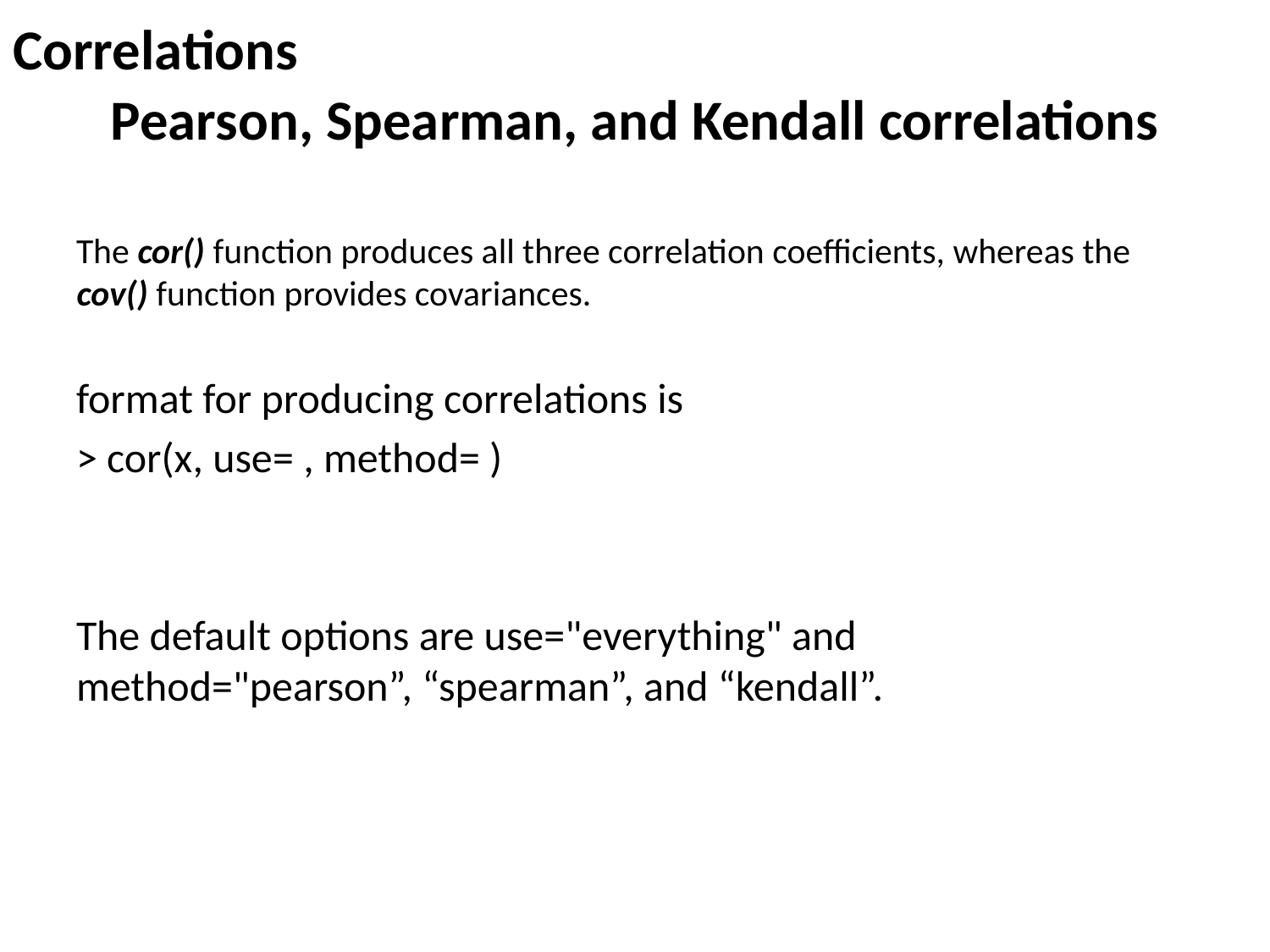

Correlations
# Pearson, Spearman, and Kendall correlations
The cor() function produces all three correlation coefficients, whereas the cov() function provides covariances.

format for producing correlations is
> cor(x, use= , method= )

The default options are use="everything" and method="pearson”, “spearman”, and “kendall”.